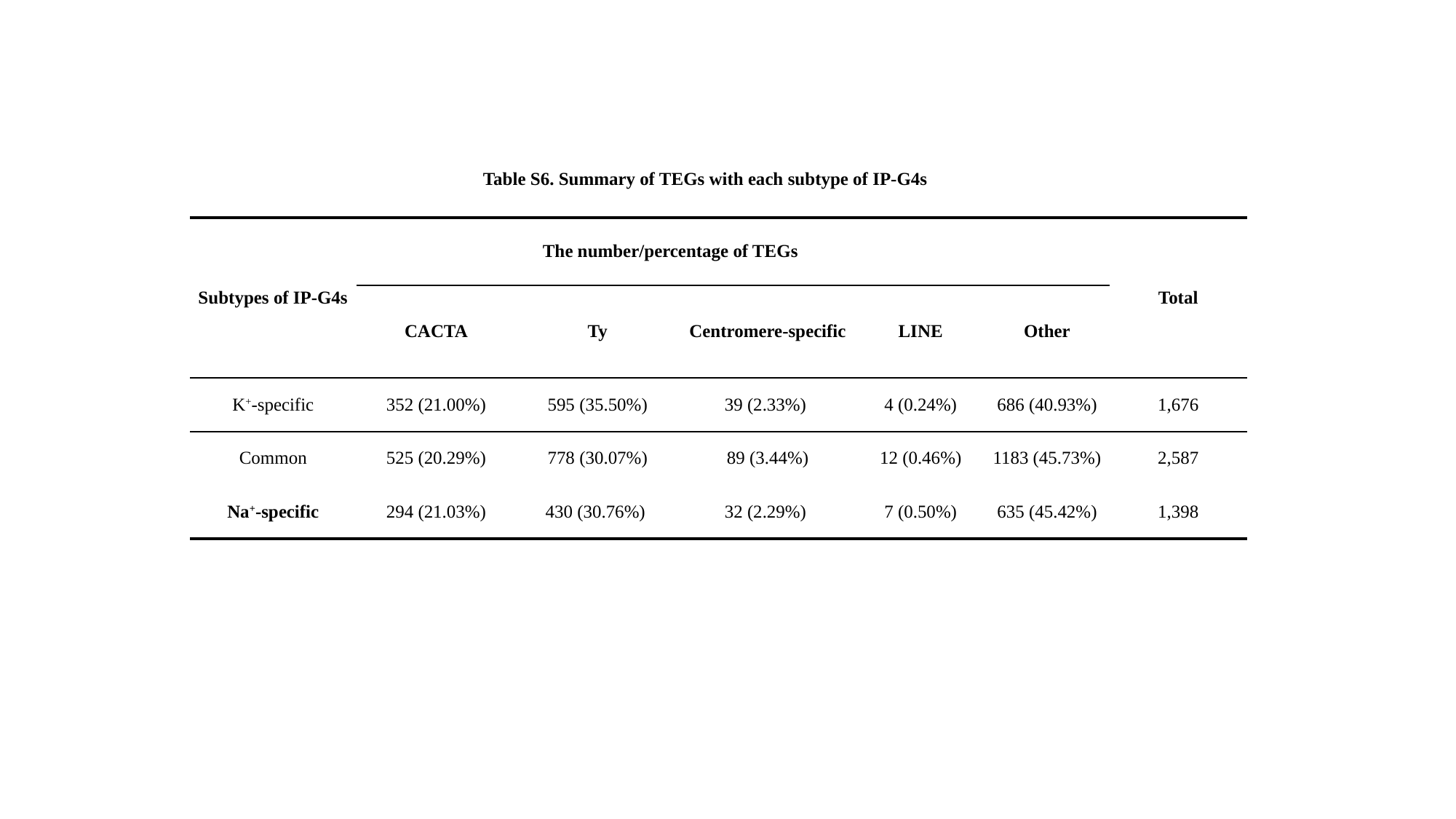

Table S6. Summary of TEGs with each subtype of IP-G4s
| Subtypes of IP-G4s | The number/percentage of TEGs |  |  |  |  | Total |
| --- | --- | --- | --- | --- | --- | --- |
|  | CACTA | Ty | Centromere-specific | LINE | Other |  |
| K+-specific | 352 (21.00%) | 595 (35.50%) | 39 (2.33%) | 4 (0.24%) | 686 (40.93%) | 1,676 |
| Common | 525 (20.29%) | 778 (30.07%) | 89 (3.44%) | 12 (0.46%) | 1183 (45.73%) | 2,587 |
| Na+-specific | 294 (21.03%) | 430 (30.76%) | 32 (2.29%) | 7 (0.50%) | 635 (45.42%) | 1,398 |